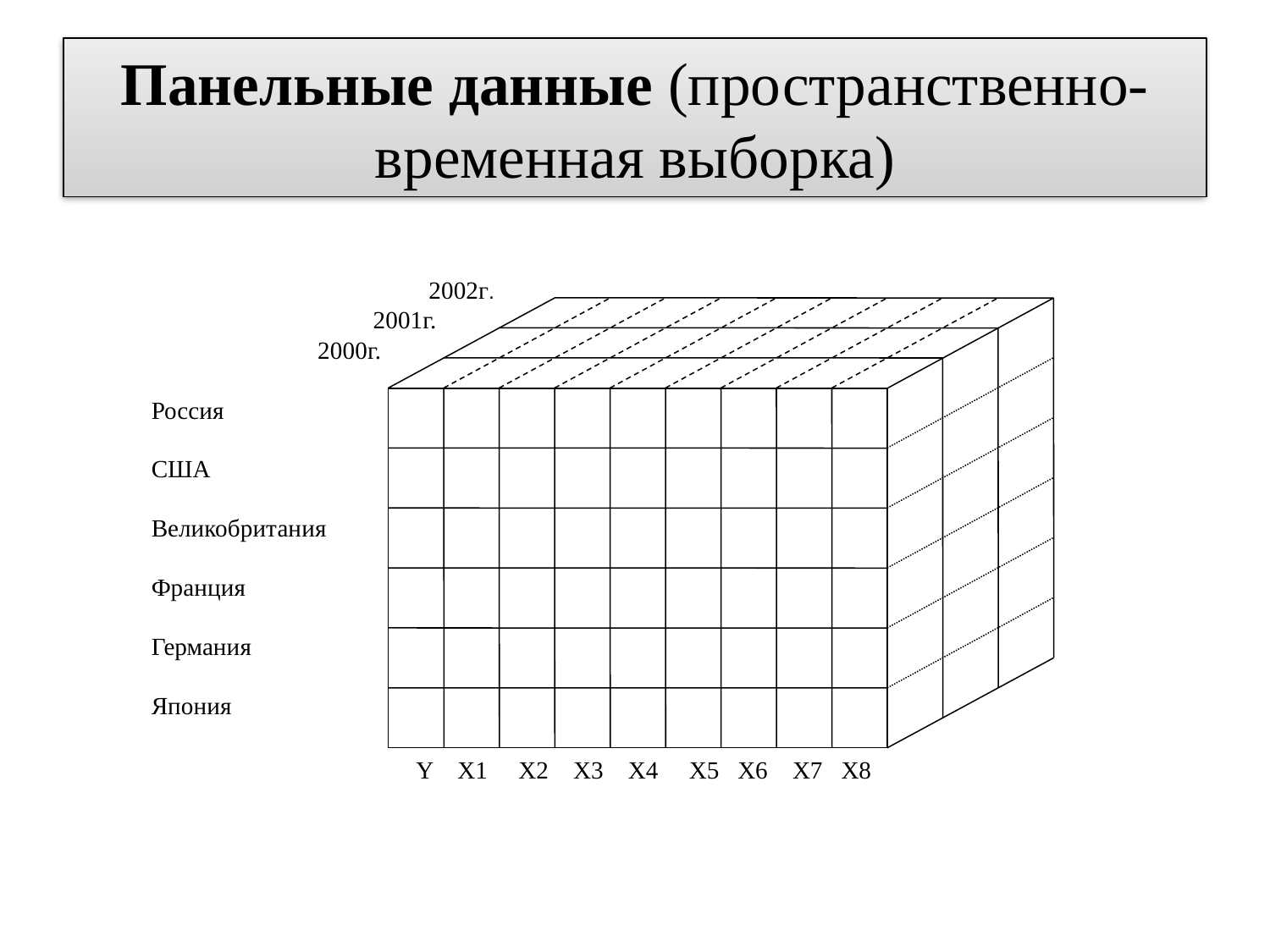

# Панельные данные (пространственно-временная выборка)

2002г.

2001г.

2000г.

Россия

США

Великобритания

Франция

Германия

Япония

       Y    X1     X2    X3    X4     X5   X6    X7   X8